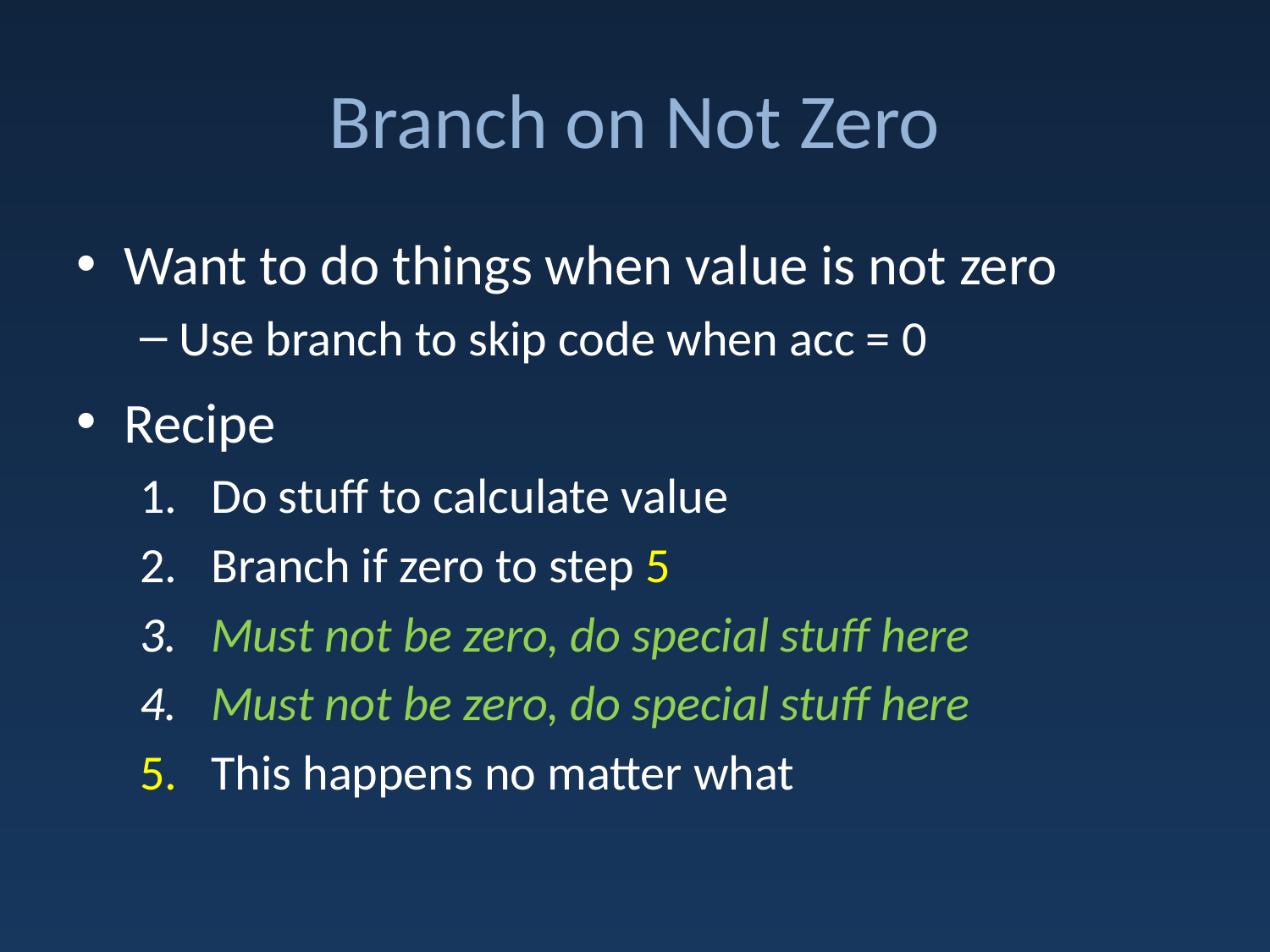

# Branch on Not Zero
Want to do things when value is not zero
Use branch to skip code when acc = 0
Recipe
Do stuff to calculate value
Branch if zero to step 5
Must not be zero, do special stuff here
Must not be zero, do special stuff here
This happens no matter what